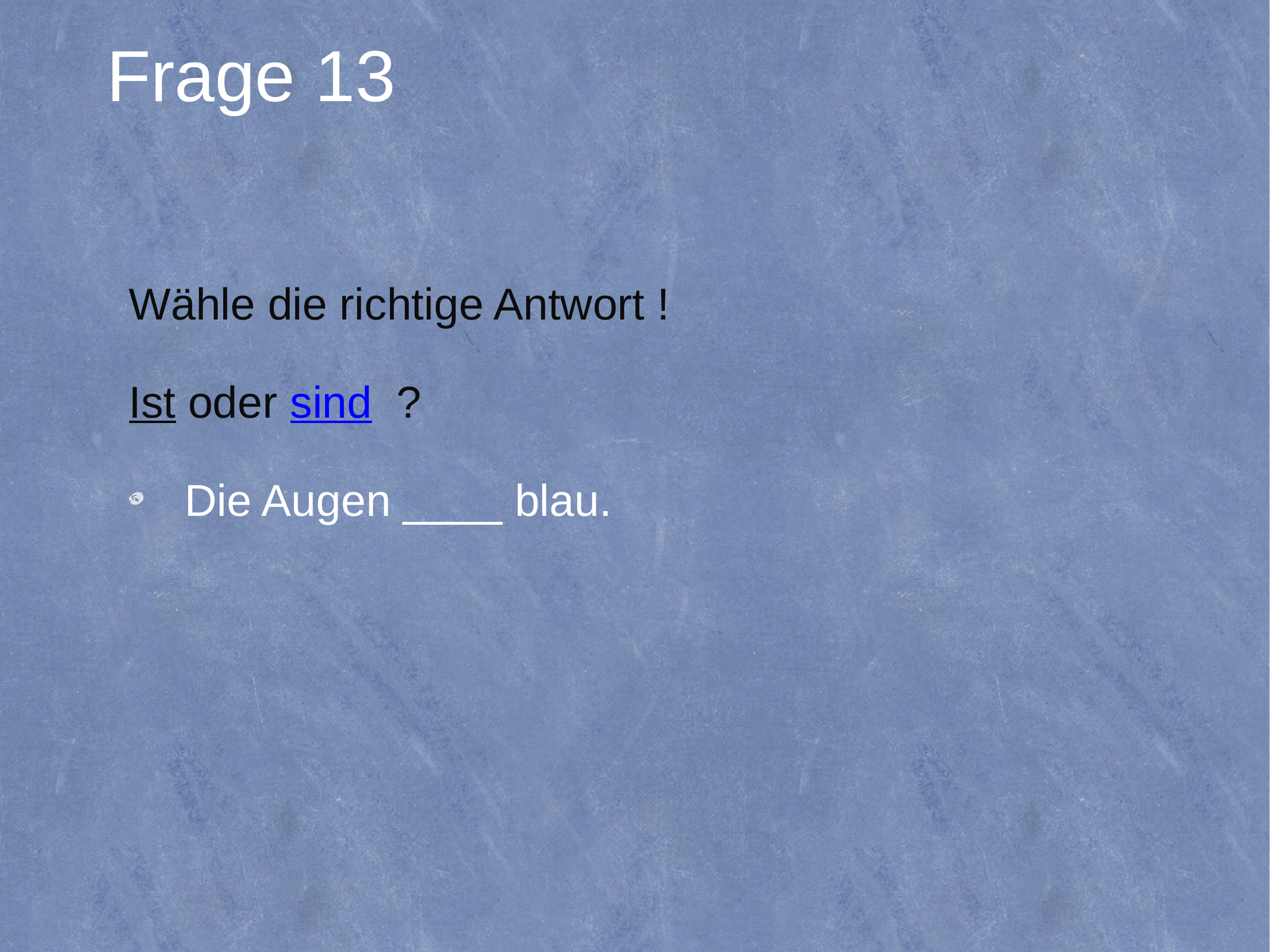

# Frage 13
Wähle die richtige Antwort !
Ist oder sind  ?
Die Augen ____ blau.